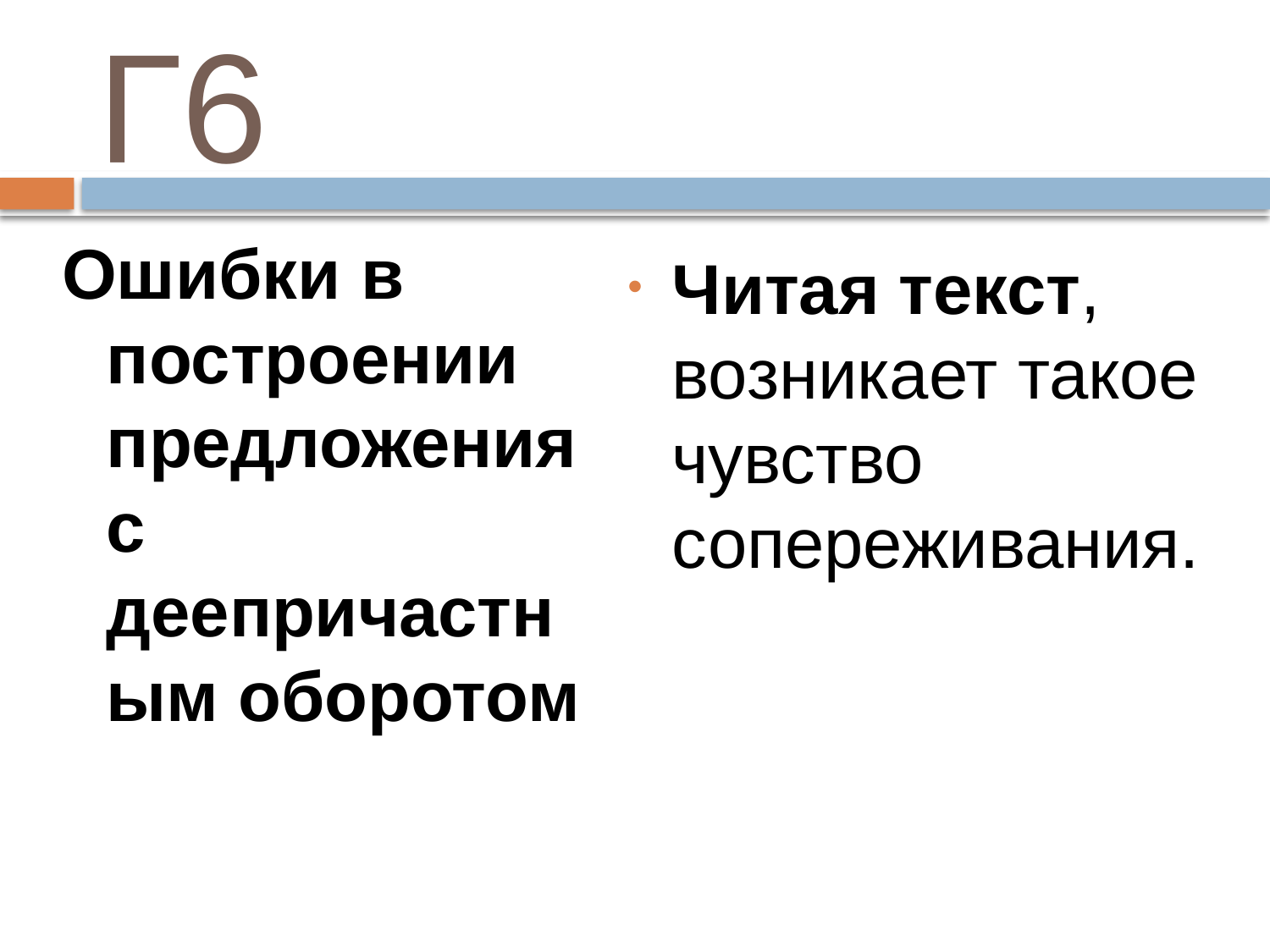

# Г6
Ошибки в построении предложения с деепричастным оборотом
Читая текст, возникает такое чувство сопереживания.